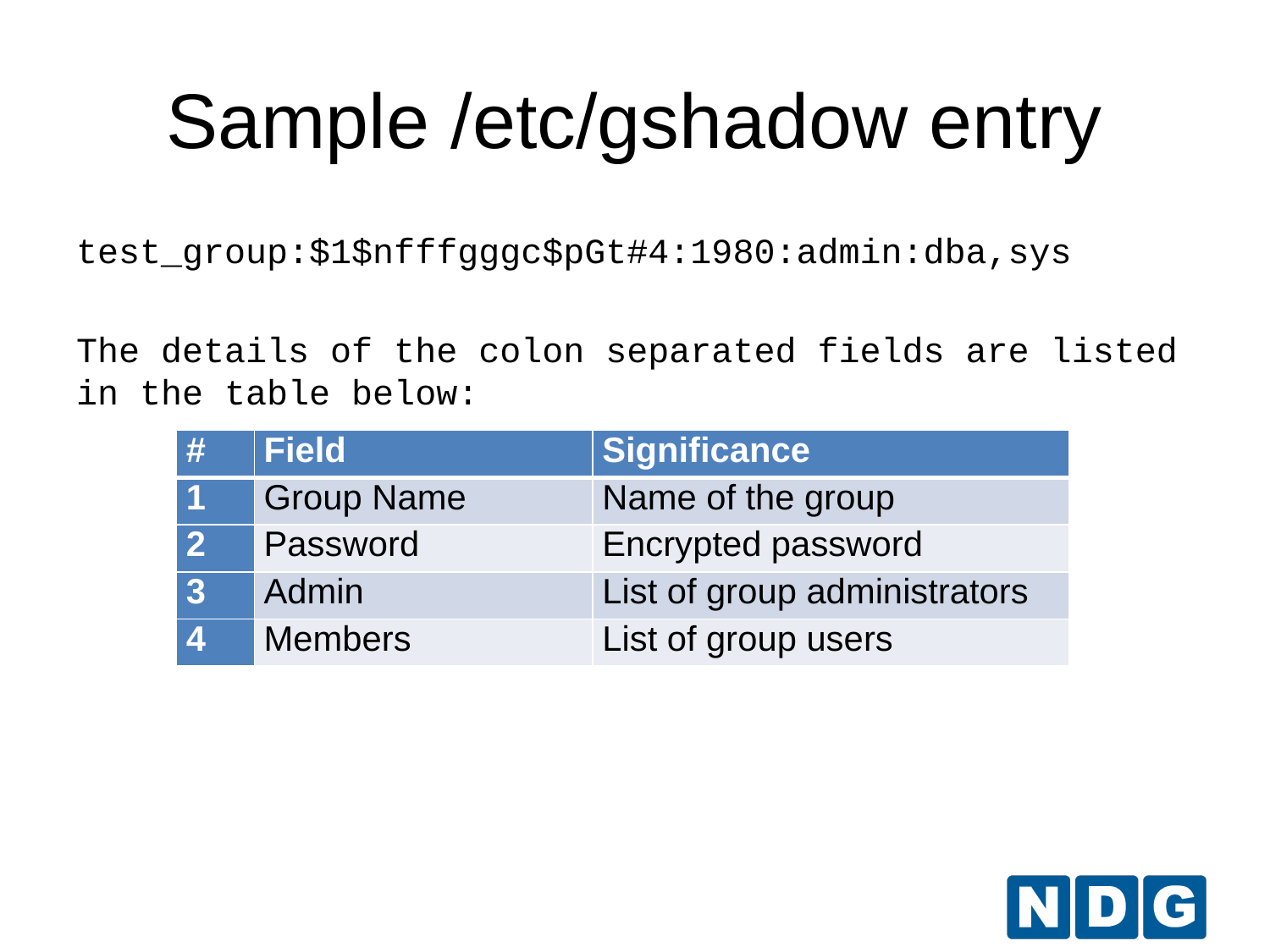

Sample /etc/gshadow entry
test_group:$1$nfffgggc$pGt#4:1980:admin:dba,sys

The details of the colon separated fields are listed in the table below:

| # | Field | Significance |
| --- | --- | --- |
| 1 | Group Name | Name of the group |
| 2 | Password | Encrypted password |
| 3 | Admin | List of group administrators |
| 4 | Members | List of group users |